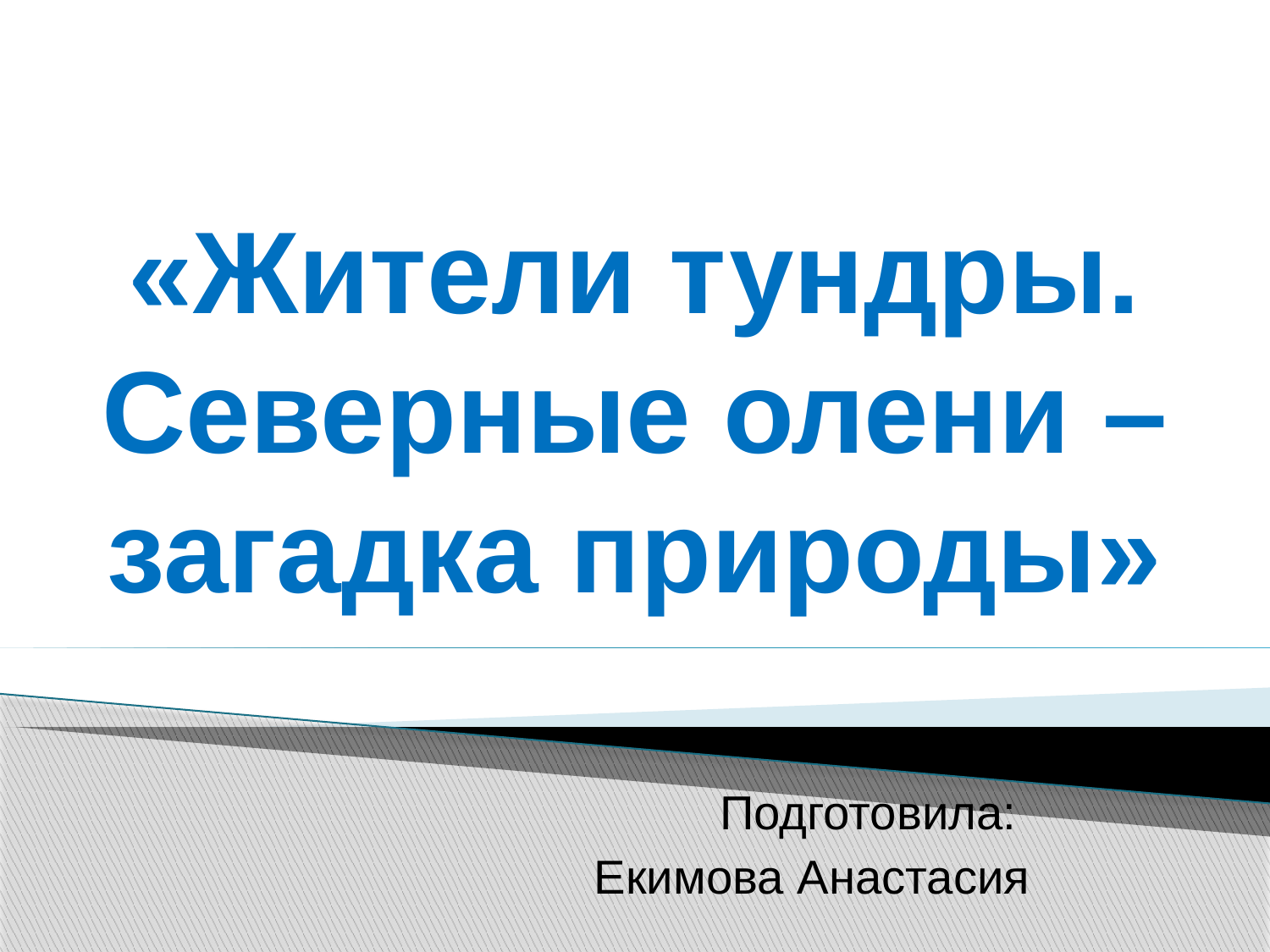

# «Жители тундры. Северные олени – загадка природы»
Подготовила:
Екимова Анастасия